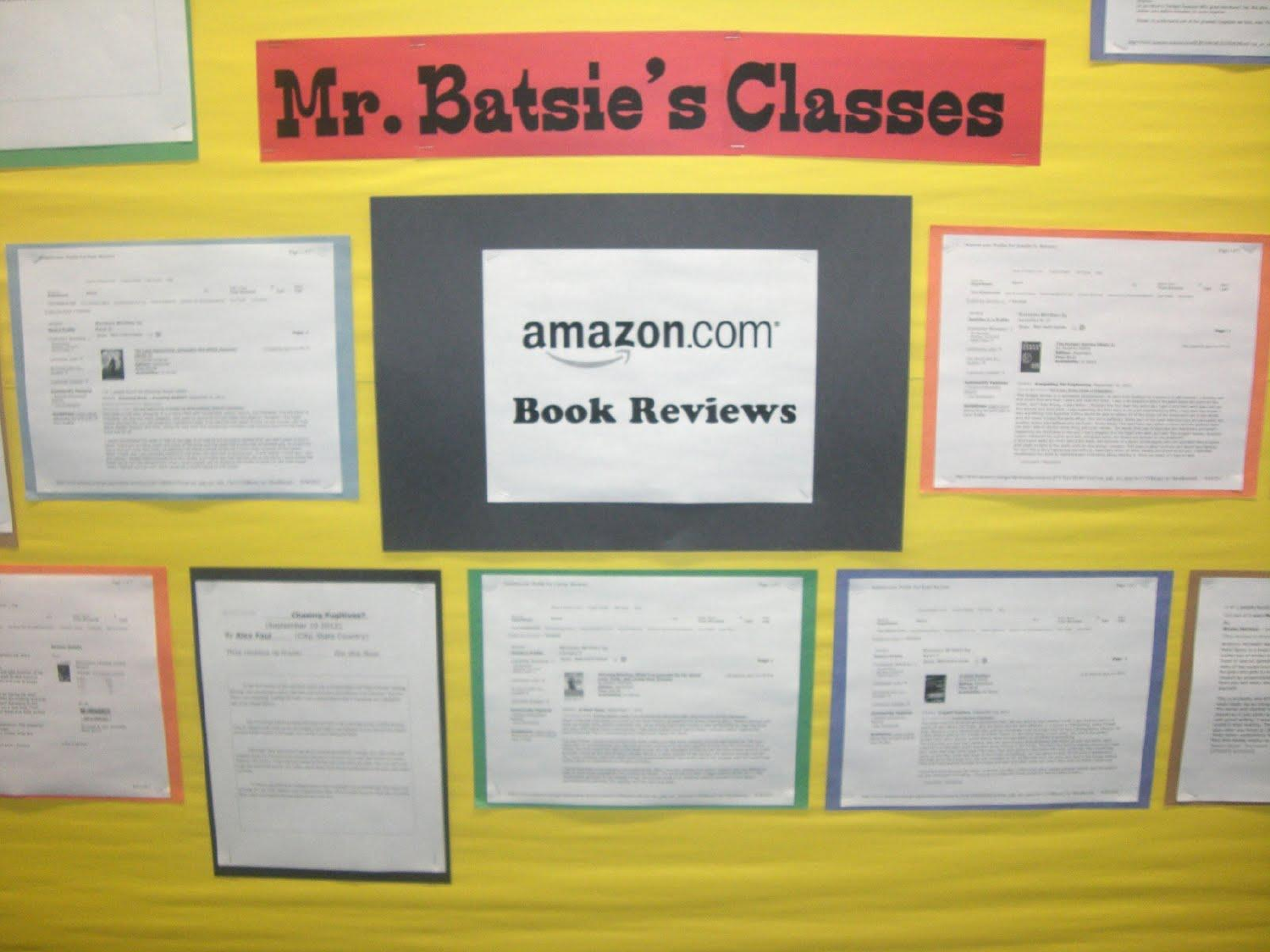

# Quick-Write
Make three lists and write as many things as you can think of that apply to each list.
List 1: The Things I Write for Only Me
List 2: The Things I Write for a Few to See
List 3: The Things I Write for a Large Audience to See